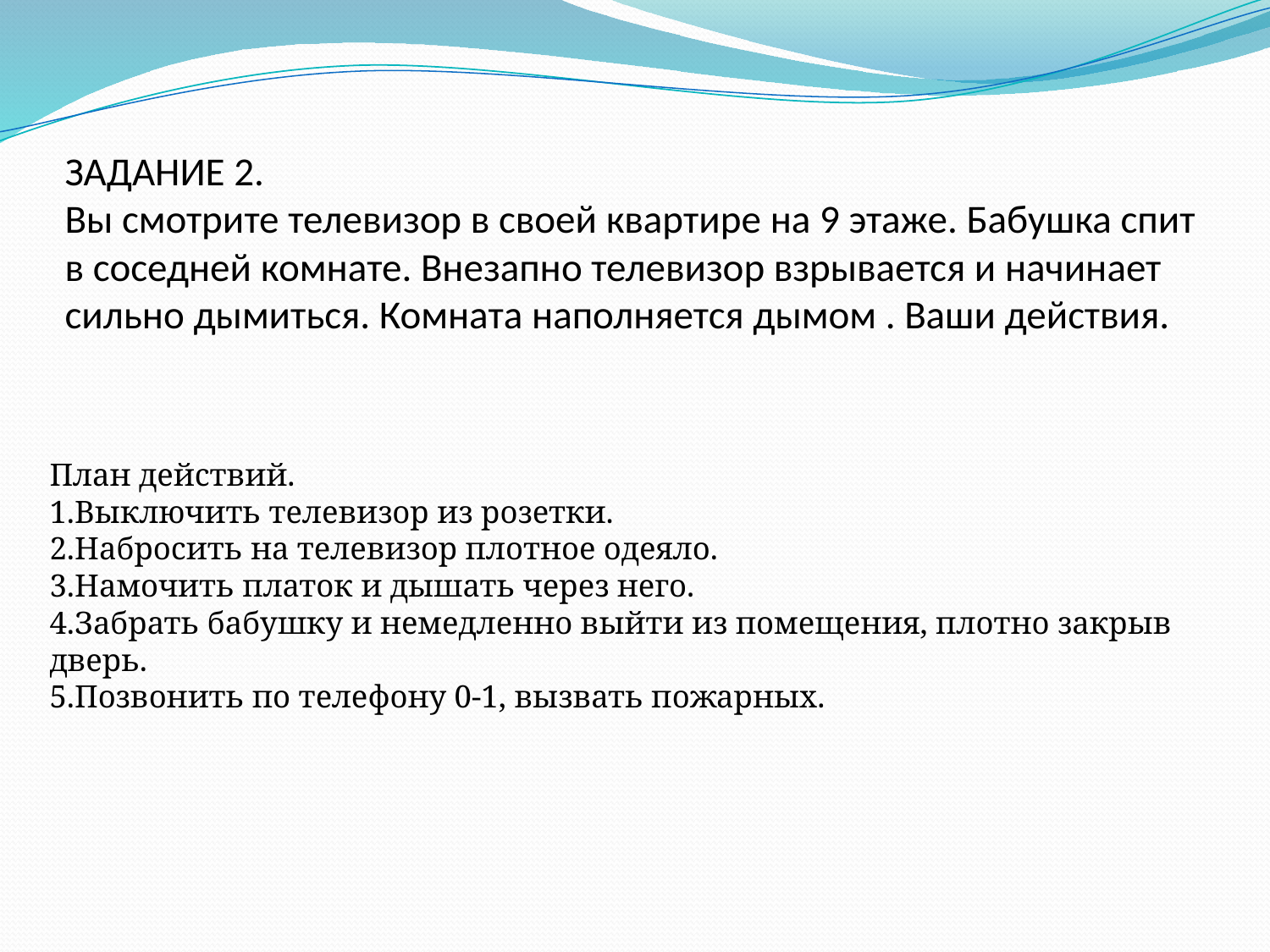

# ЗАДАНИЕ 2. Вы смотрите телевизор в своей квартире на 9 этаже. Бабушка спит в соседней комнате. Внезапно телевизор взрывается и начинает сильно дымиться. Комната наполняется дымом . Ваши действия.
План действий.
1.Выключить телевизор из розетки.
2.Набросить на телевизор плотное одеяло.
3.Намочить платок и дышать через него.
4.Забрать бабушку и немедленно выйти из помещения, плотно закрыв дверь.
5.Позвонить по телефону 0-1, вызвать пожарных.